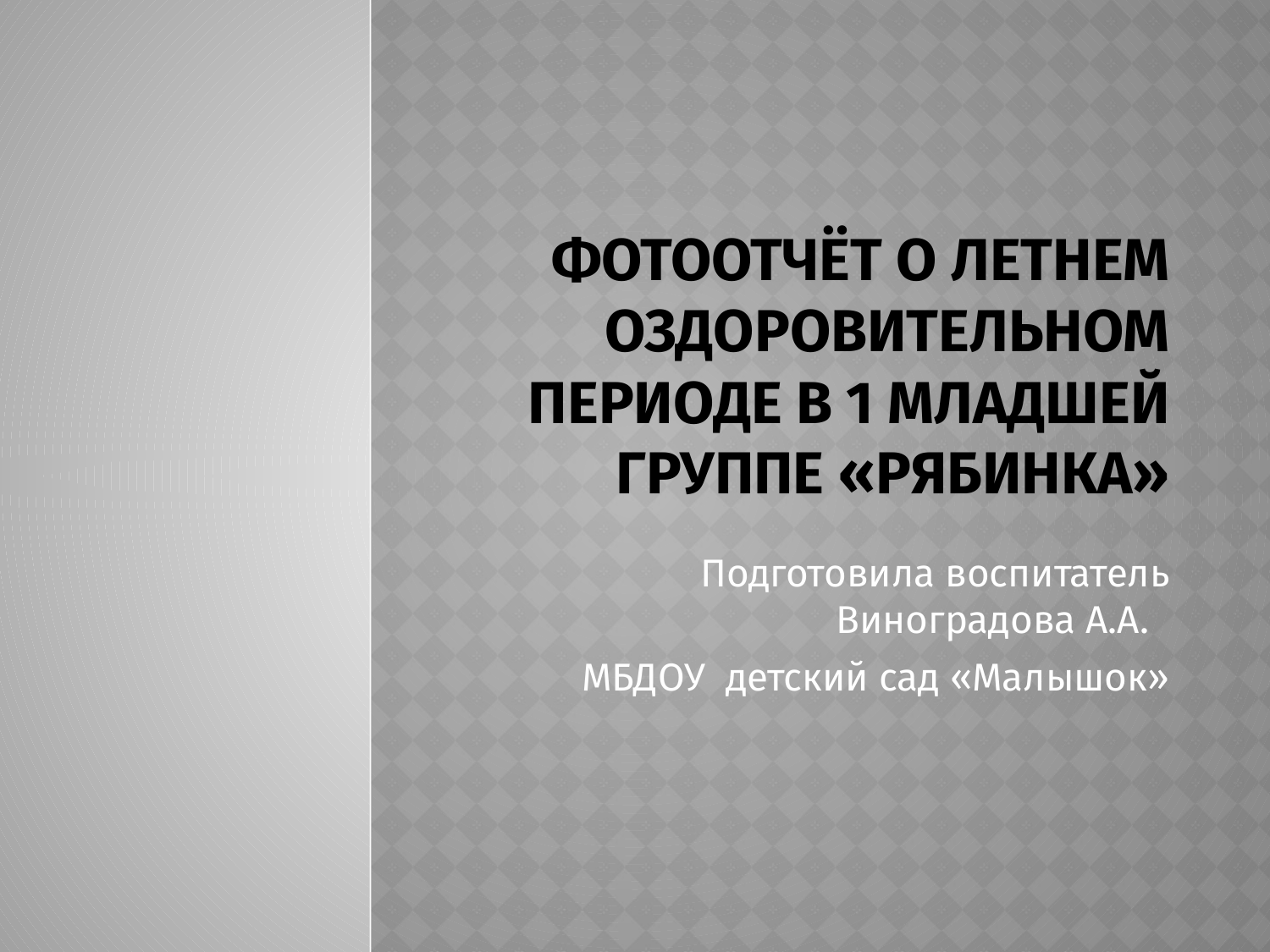

# Фотоотчёт о летнем оздоровительном периоде в 1 младшей группе «Рябинка»

Подготовила воспитатель Виноградова А.А.
МБДОУ  детский сад «Малышок»